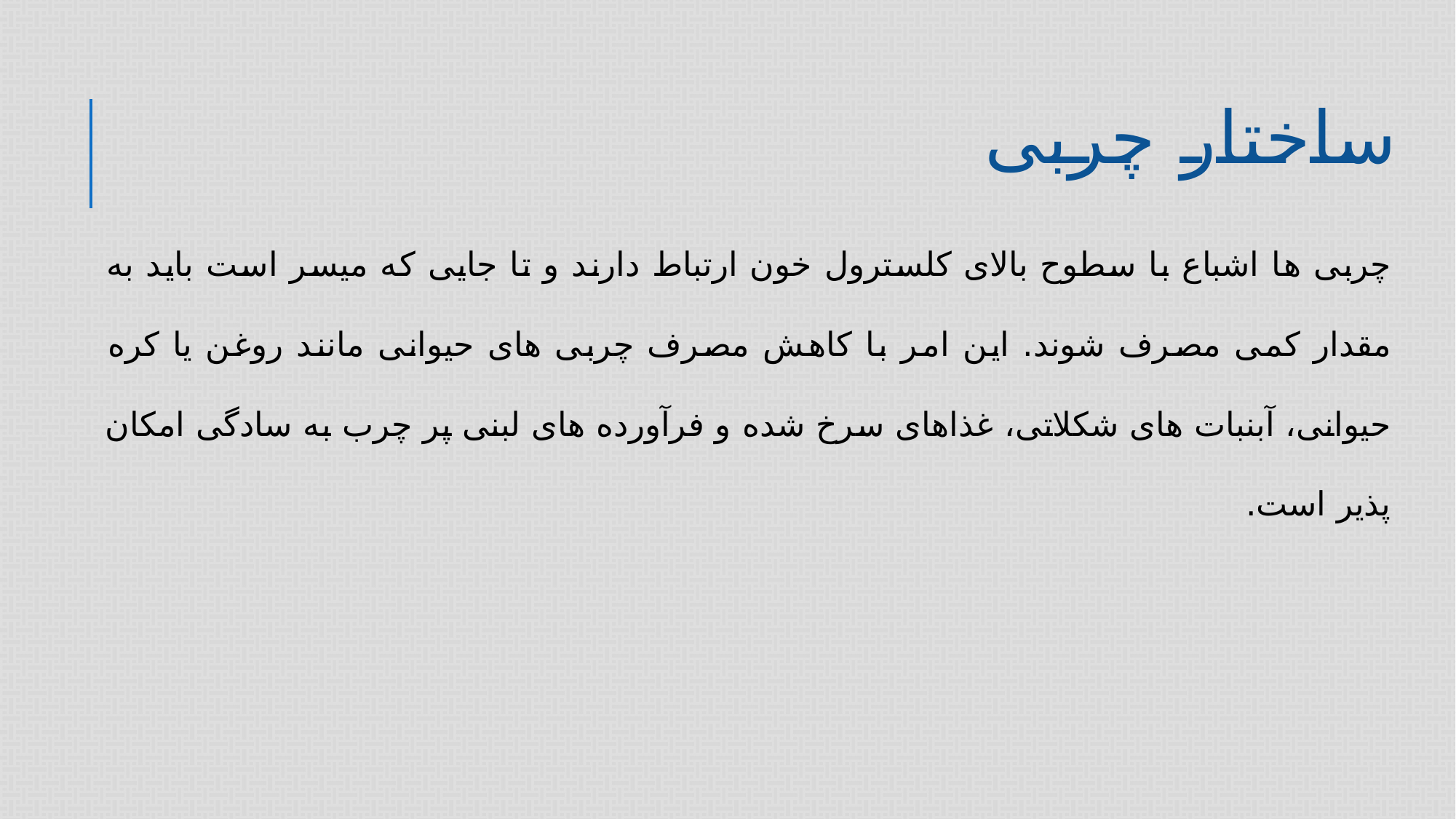

# ساختار چربی
چربی ها اشباع با سطوح بالای کلسترول خون ارتباط دارند و تا جایی که میسر است باید به مقدار کمی مصرف شوند. این امر با کاهش مصرف چربی های حیوانی مانند روغن یا کره حیوانی، آبنبات های شکلاتی، غذاهای سرخ شده و فرآورده های لبنی پر چرب به سادگی امکان پذیر است.